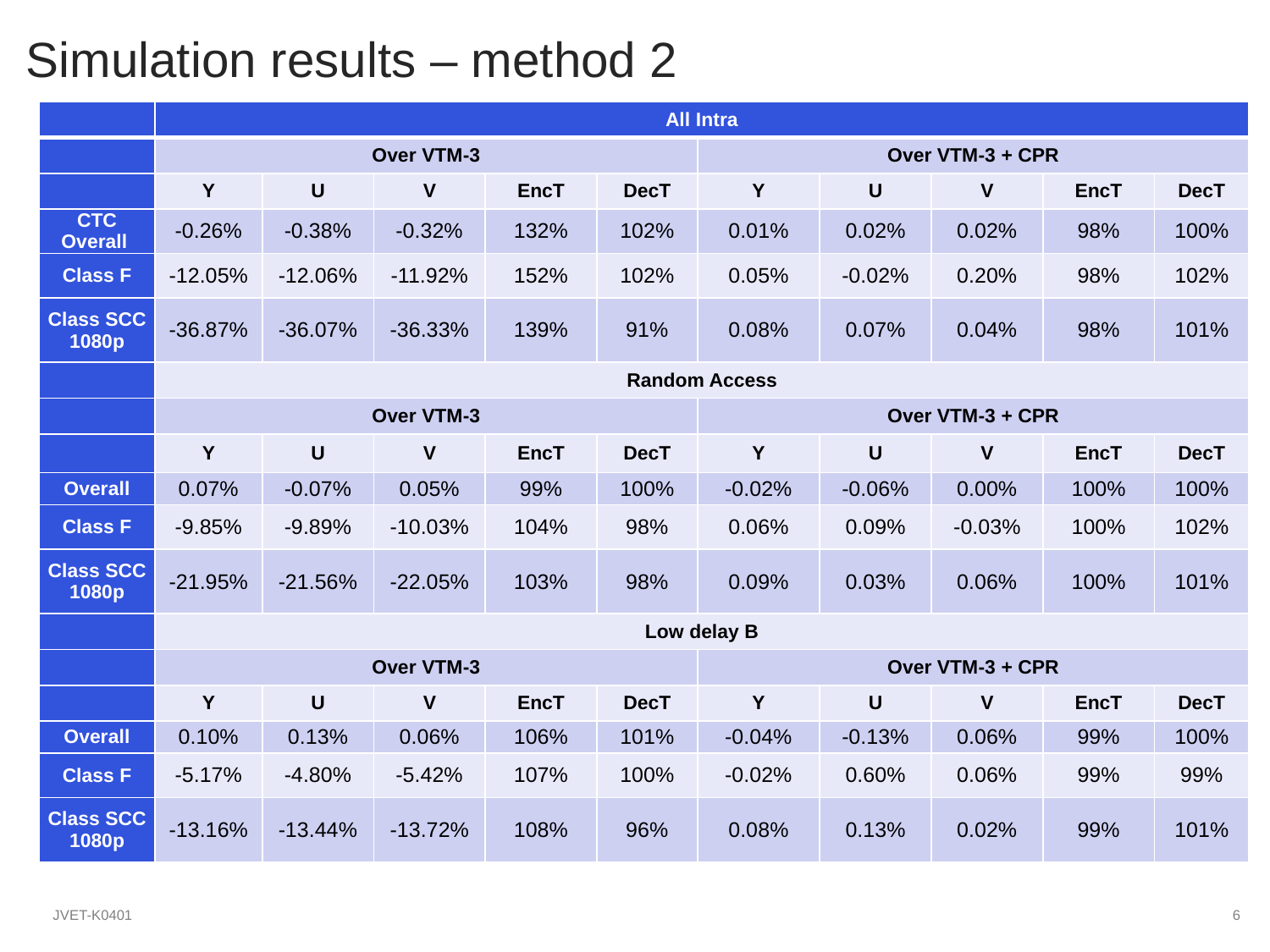

# Simulation results – method 2
|  | All Intra |  |  |  |  |  |  |  |  |  |
| --- | --- | --- | --- | --- | --- | --- | --- | --- | --- | --- |
|  | Over VTM-3 |  |  |  |  | Over VTM-3 + CPR |  |  |  |  |
|  | Y | U | V | EncT | DecT | Y | U | V | EncT | DecT |
| CTC Overall | -0.26% | -0.38% | -0.32% | 132% | 102% | 0.01% | 0.02% | 0.02% | 98% | 100% |
| Class F | -12.05% | -12.06% | -11.92% | 152% | 102% | 0.05% | -0.02% | 0.20% | 98% | 102% |
| Class SCC 1080p | -36.87% | -36.07% | -36.33% | 139% | 91% | 0.08% | 0.07% | 0.04% | 98% | 101% |
|  | Random Access |  |  |  |  |  |  |  |  |  |
|  | Over VTM-3 |  |  |  |  | Over VTM-3 + CPR |  |  |  |  |
|  | Y | U | V | EncT | DecT | Y | U | V | EncT | DecT |
| Overall | 0.07% | -0.07% | 0.05% | 99% | 100% | -0.02% | -0.06% | 0.00% | 100% | 100% |
| Class F | -9.85% | -9.89% | -10.03% | 104% | 98% | 0.06% | 0.09% | -0.03% | 100% | 102% |
| Class SCC 1080p | -21.95% | -21.56% | -22.05% | 103% | 98% | 0.09% | 0.03% | 0.06% | 100% | 101% |
|  | Low delay B |  |  |  |  |  |  |  |  |  |
|  | Over VTM-3 |  |  |  |  | Over VTM-3 + CPR |  |  |  |  |
|  | Y | U | V | EncT | DecT | Y | U | V | EncT | DecT |
| Overall | 0.10% | 0.13% | 0.06% | 106% | 101% | -0.04% | -0.13% | 0.06% | 99% | 100% |
| Class F | -5.17% | -4.80% | -5.42% | 107% | 100% | -0.02% | 0.60% | 0.06% | 99% | 99% |
| Class SCC 1080p | -13.16% | -13.44% | -13.72% | 108% | 96% | 0.08% | 0.13% | 0.02% | 99% | 101% |
JVET-K0401